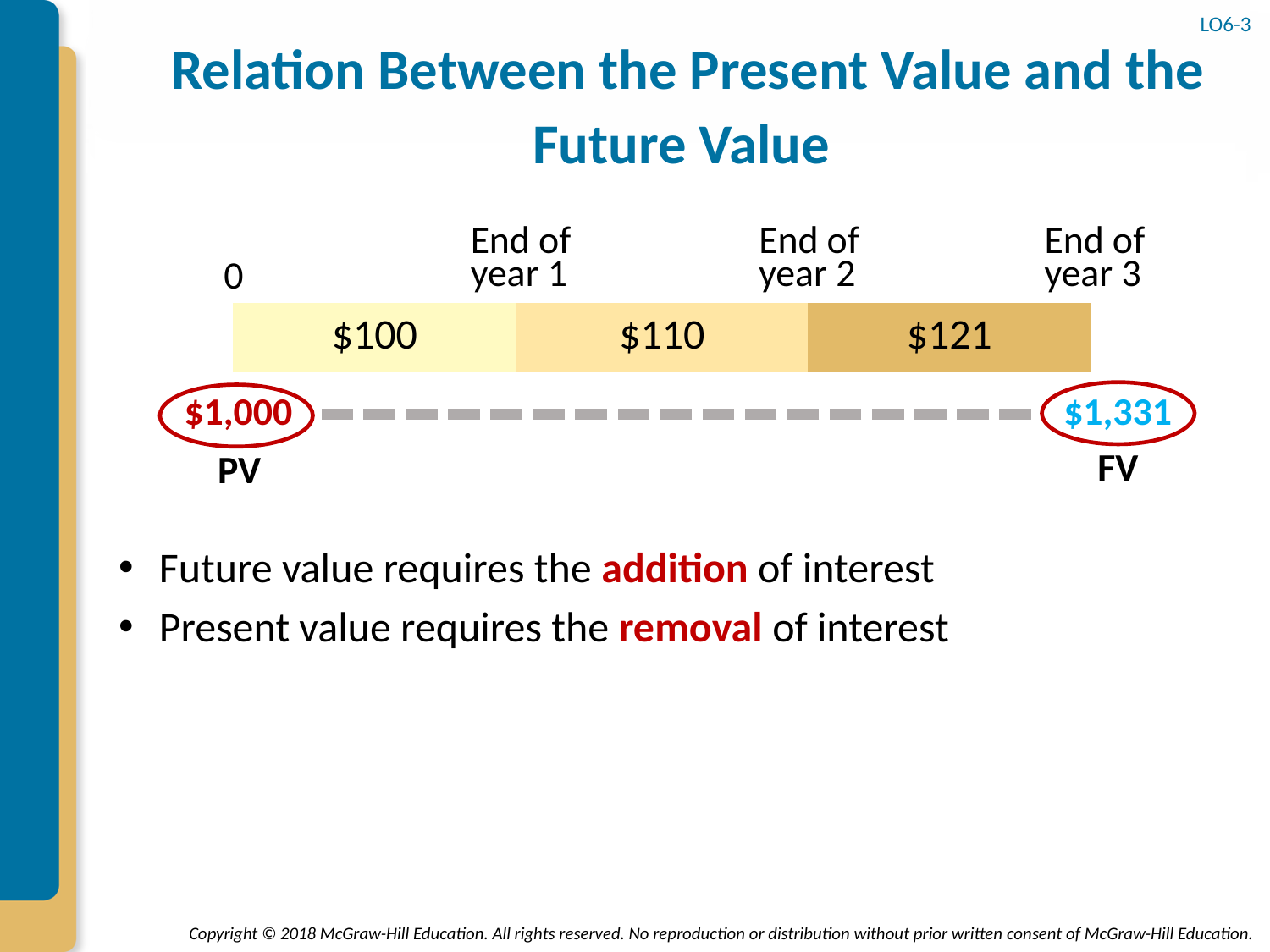

LO6-3
# Relation Between the Present Value and the Future Value

Future value requires the addition of interest
Present value requires the removal of interest
End of
year 1
End of
year 2
End of
year 3
0
| $100 | $110 | $121 |
| --- | --- | --- |

$1,000
$1,331
FV
PV